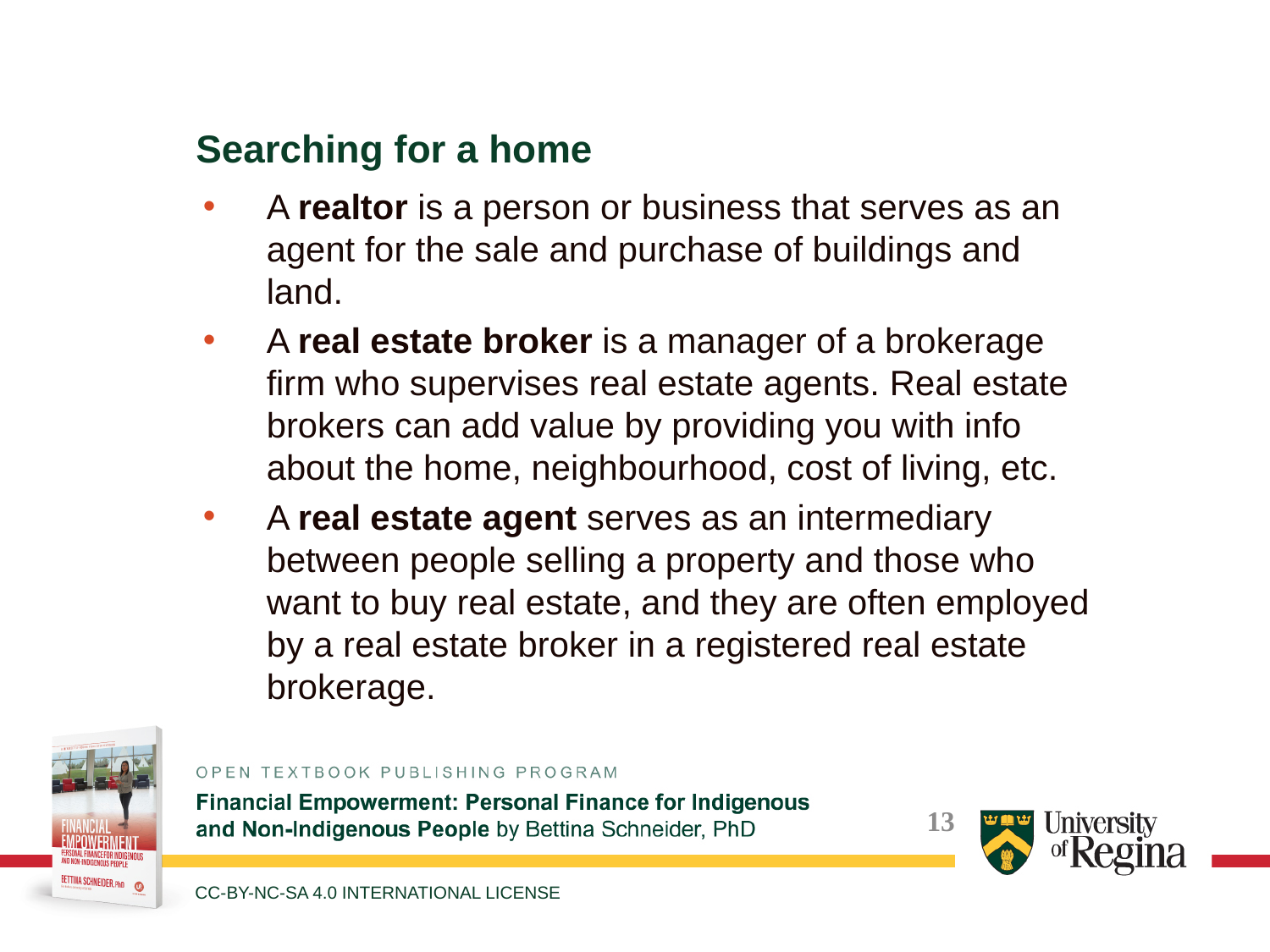

Searching for a home
A realtor is a person or business that serves as an agent for the sale and purchase of buildings and land.
A real estate broker is a manager of a brokerage firm who supervises real estate agents. Real estate brokers can add value by providing you with info about the home, neighbourhood, cost of living, etc.
A real estate agent serves as an intermediary between people selling a property and those who want to buy real estate, and they are often employed by a real estate broker in a registered real estate brokerage.
CC-BY-NC-SA 4.0 INTERNATIONAL LICENSE